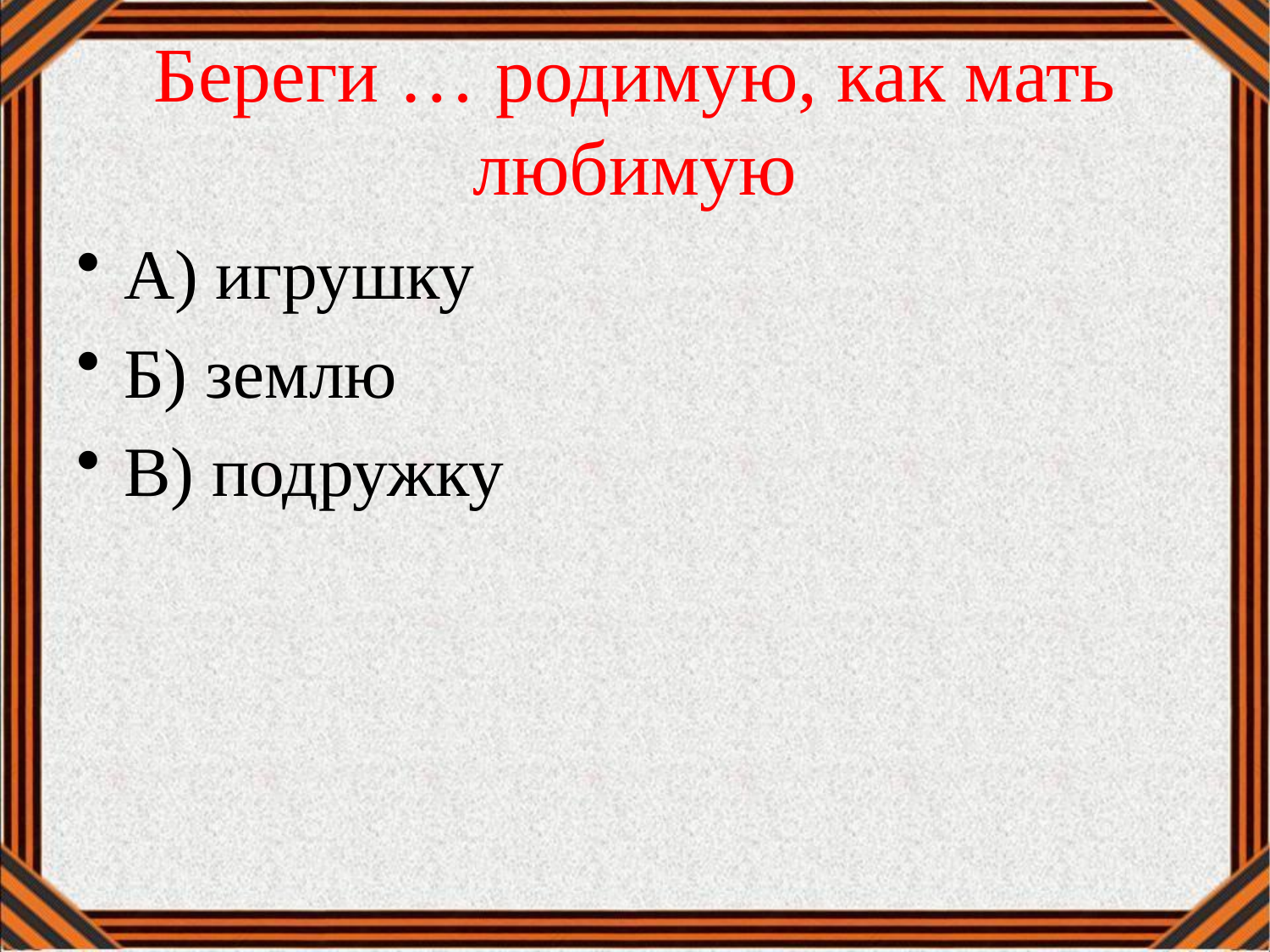

# Береги … родимую, как мать любимую
А) игрушку
Б) землю
В) подружку